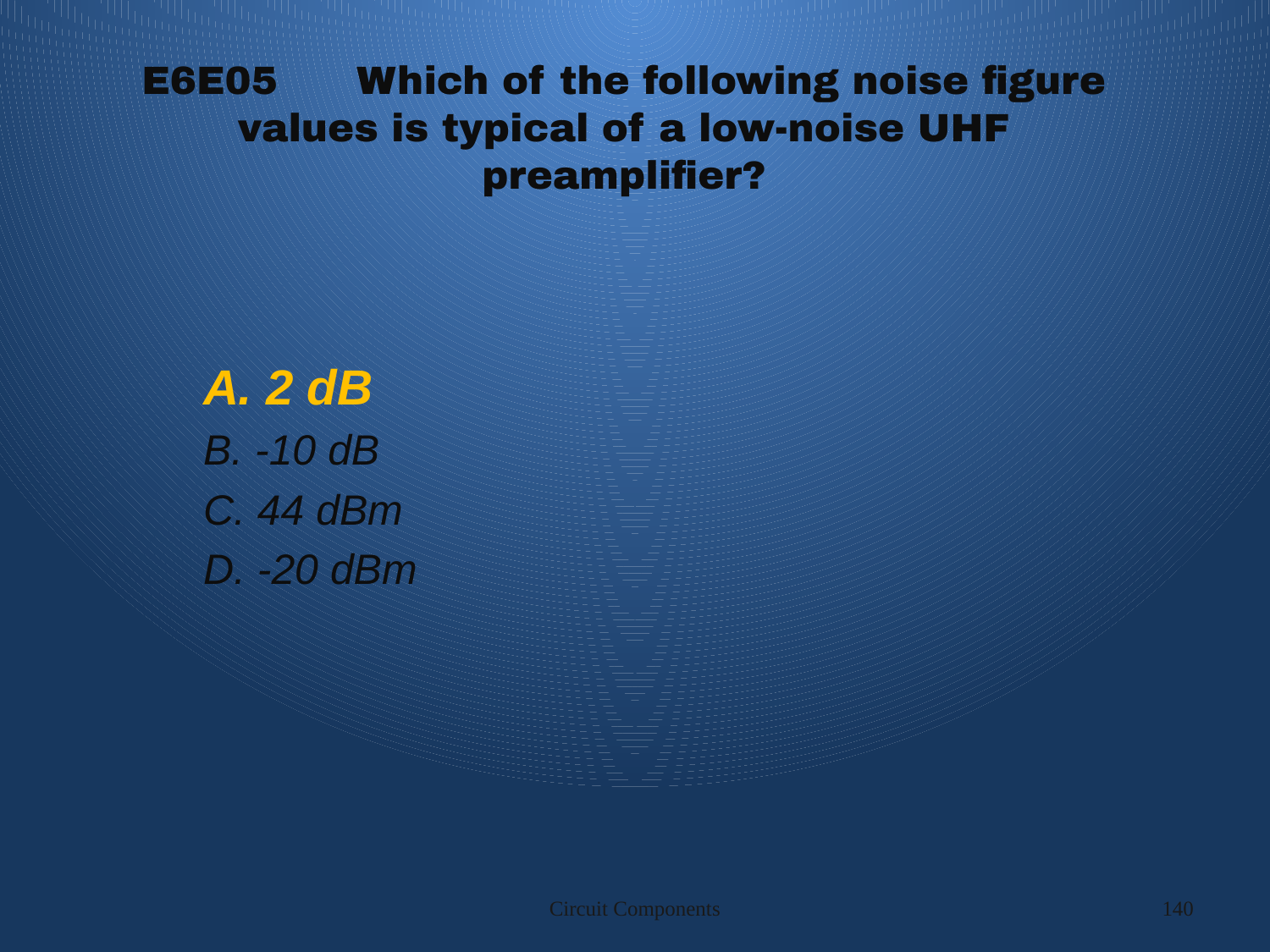

# E6E05      Which of the following noise figure values is typical of a low-noise UHF preamplifier?
A. 2 dB
B. -10 dB
C. 44 dBm
D. -20 dBm
Circuit Components
140